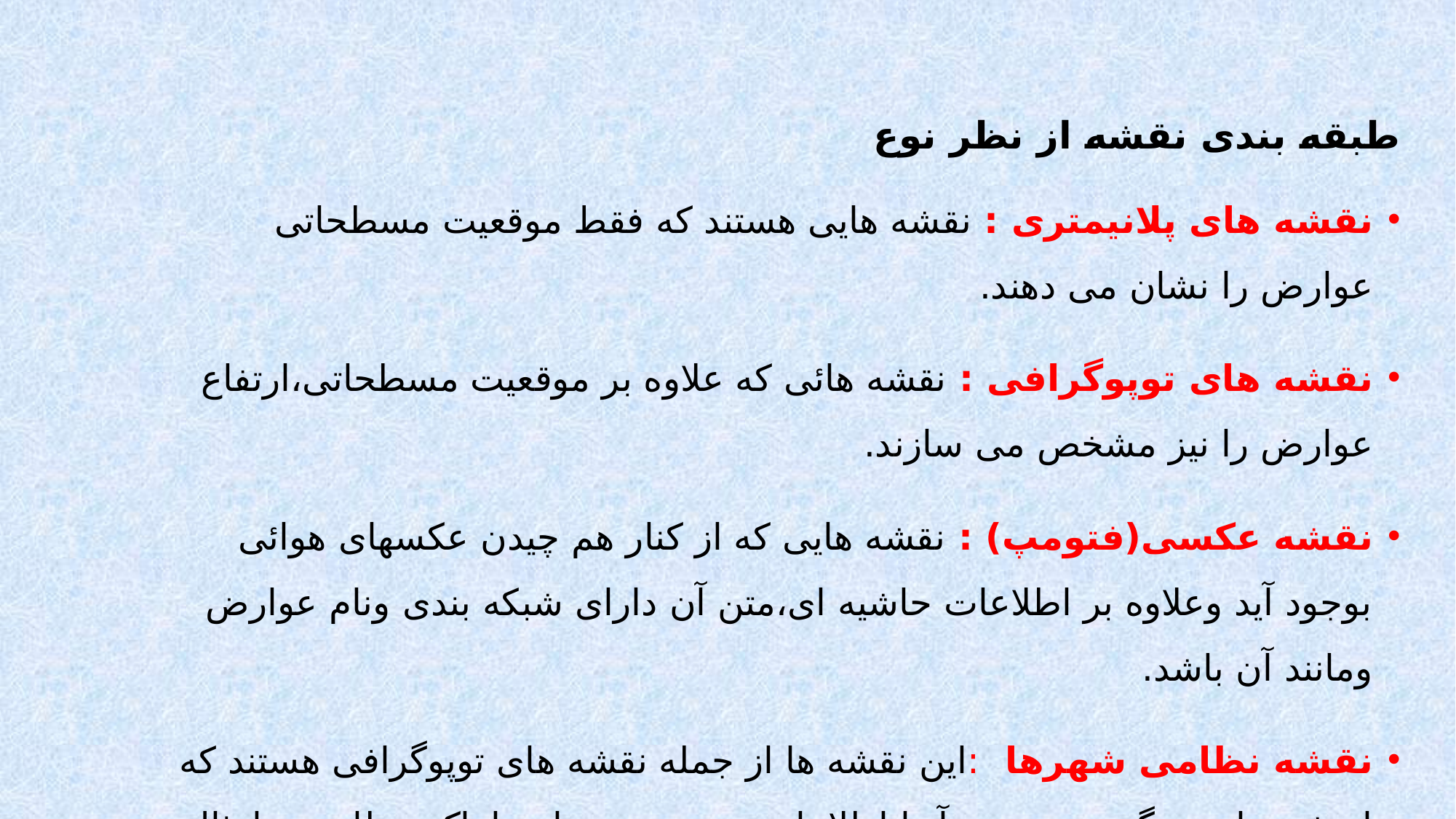

# طبقه بندی نقشه از نظر نوع
نقشه های پلانیمتری : نقشه هایی هستند که فقط موقعیت مسطحاتی عوارض را نشان می دهند.
نقشه های توپوگرافی : نقشه هائی که علاوه بر موقعیت مسطحاتی،ارتفاع عوارض را نیز مشخص می سازند.
نقشه عکسی(فتومپ) : نقشه هایی که از کنار هم چیدن عکسهای هوائی بوجود آید وعلاوه بر اطلاعات حاشیه ای،متن آن دارای شبکه بندی ونام عوارض ومانند آن باشد.
نقشه نظامی شهرها  :این نقشه ها از جمله نقشه های توپوگرافی هستند که از شهرها تهیه گردیده وروی آنها اطلاعات مخصوصی مانند اماکن نظامی و امثال آن نمایش داده شده است.مقیاس این نقشه ها متناسب با اهمیت شهر و وسعت آن انتخاب میگردد.